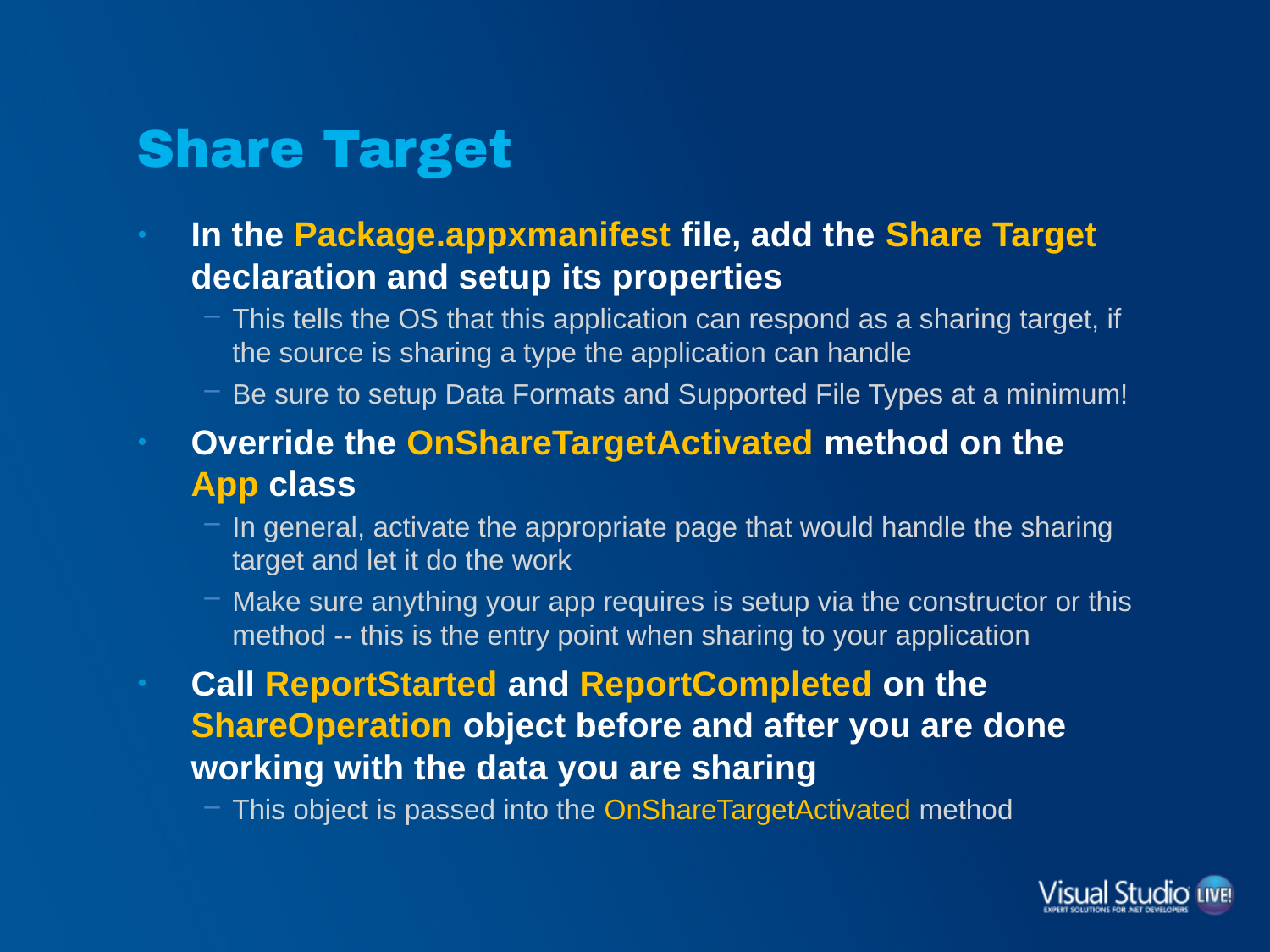

# Share Target
In the Package.appxmanifest file, add the Share Target declaration and setup its properties
This tells the OS that this application can respond as a sharing target, if the source is sharing a type the application can handle
Be sure to setup Data Formats and Supported File Types at a minimum!
Override the OnShareTargetActivated method on the App class
In general, activate the appropriate page that would handle the sharing target and let it do the work
Make sure anything your app requires is setup via the constructor or this method -- this is the entry point when sharing to your application
Call ReportStarted and ReportCompleted on the ShareOperation object before and after you are done working with the data you are sharing
This object is passed into the OnShareTargetActivated method